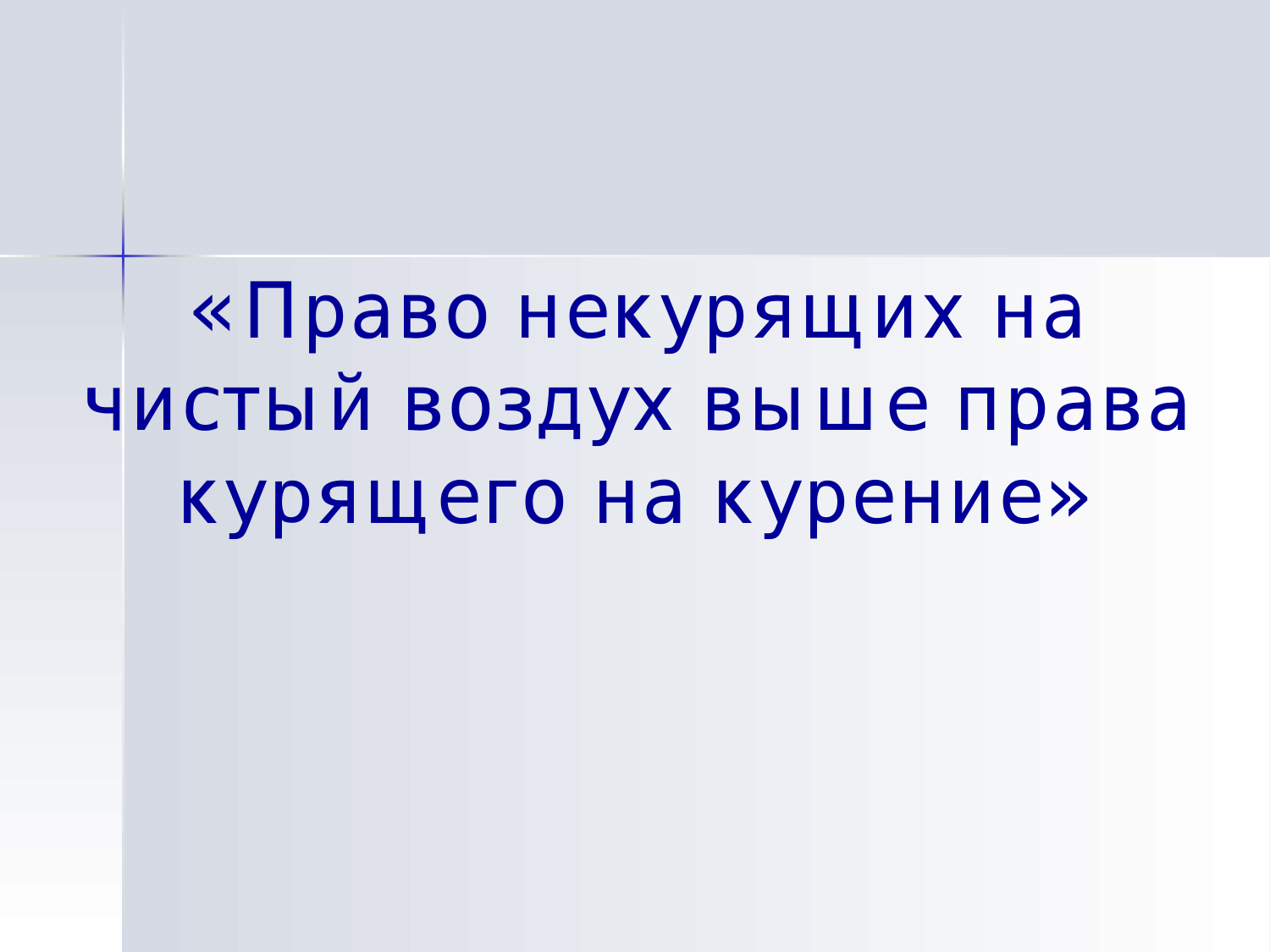

# «Право некурящих на чистый воздух выше права курящего на курение»